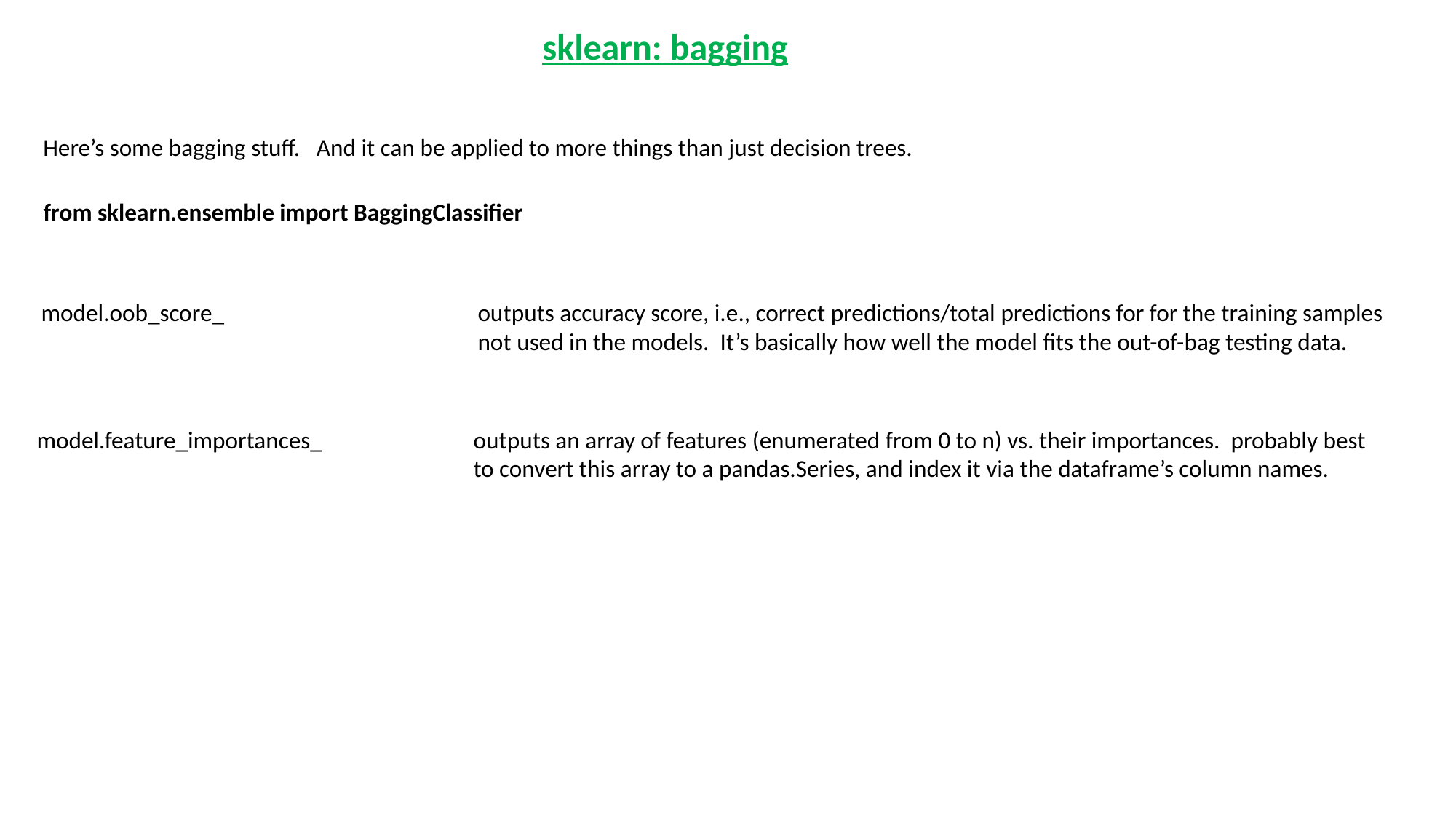

sklearn: bagging
Here’s some bagging stuff.   And it can be applied to more things than just decision trees.
from sklearn.ensemble import BaggingClassifier
model.oob_score_			outputs accuracy score, i.e., correct predictions/total predictions for for the training samples 				not used in the models.  It’s basically how well the model fits the out-of-bag testing data.
model.feature_importances_		outputs an array of features (enumerated from 0 to n) vs. their importances.  probably best
				to convert this array to a pandas.Series, and index it via the dataframe’s column names.